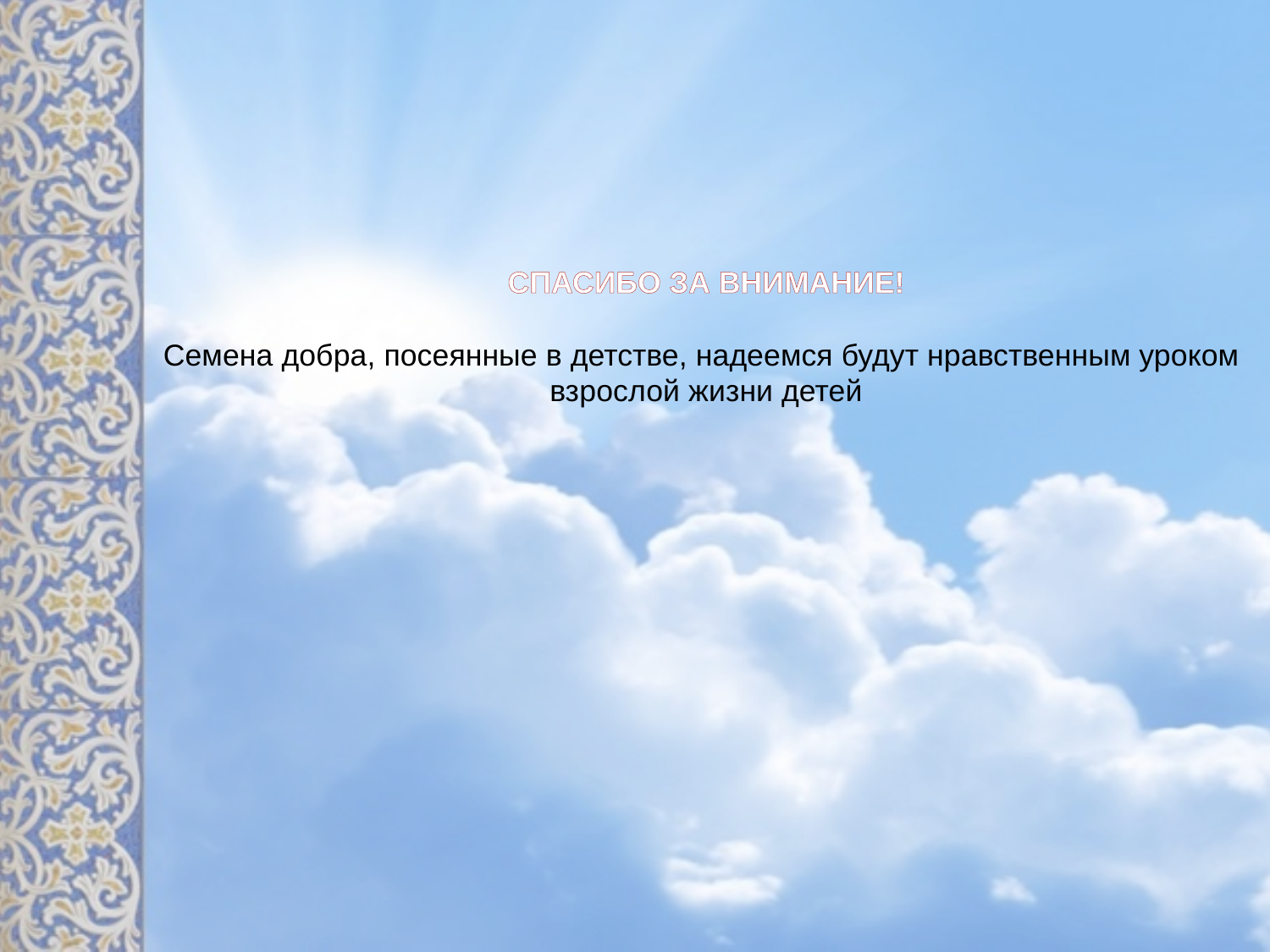

# СПАСИБО ЗА ВНИМАНИЕ! Семена добра, посеянные в детстве, надеемся будут нравственным уроком взрослой жизни детей